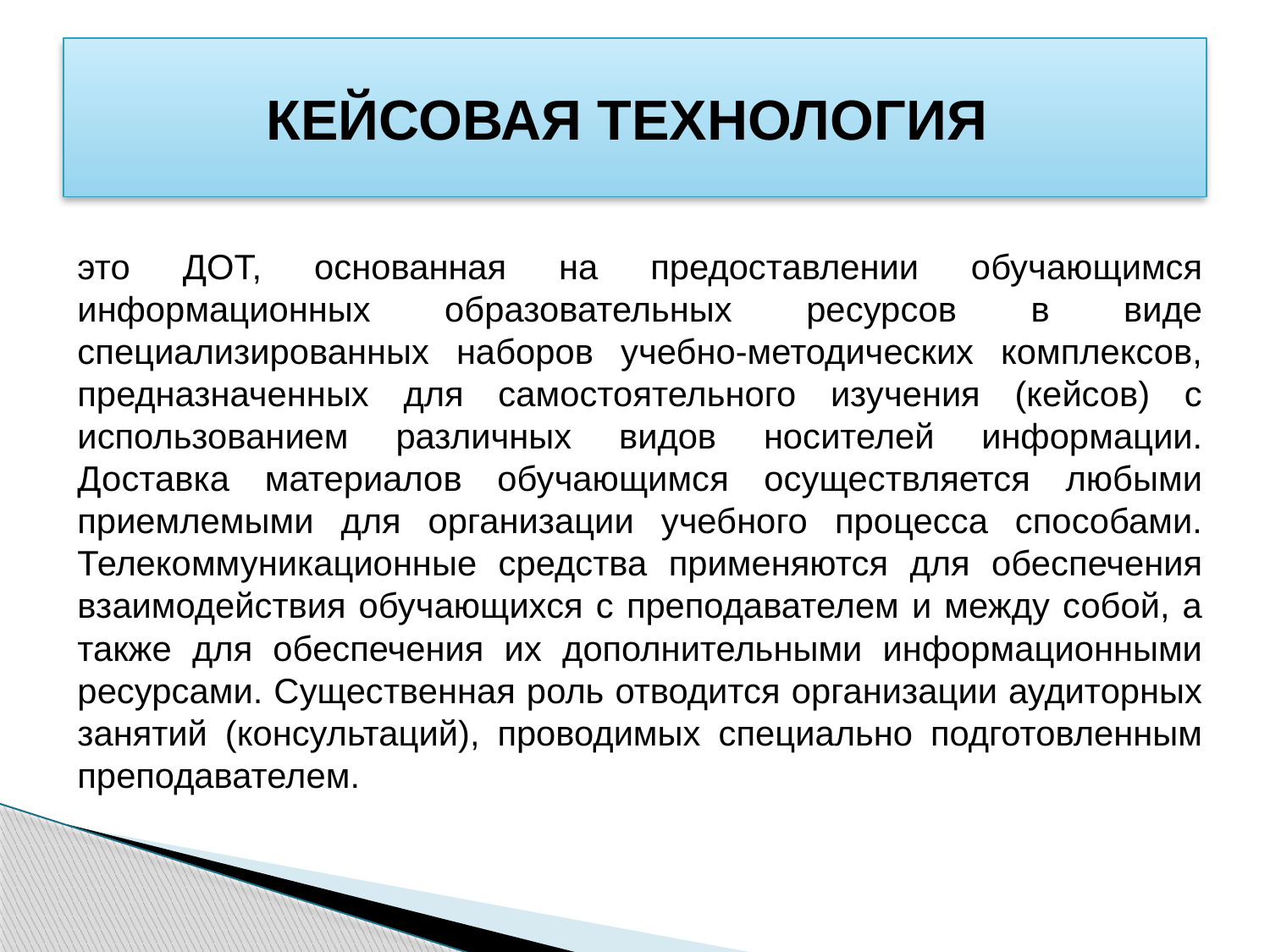

# Кейсовая технология

это ДОТ, основанная на предоставлении обучающимся информационных образовательных ресурсов в виде специализированных наборов учебно-методических комплексов, предназначенных для самостоятельного изучения (кейсов) с использованием различных видов носителей информации. Доставка материалов обучающимся осуществляется любыми приемлемыми для организации учебного процесса способами. Телекоммуникационные средства применяются для обеспечения взаимодействия обучающихся с преподавателем и между собой, а также для обеспечения их дополнительными информационными ресурсами. Существенная роль отводится организации аудиторных занятий (консультаций), проводимых специально подготовленным преподавателем.